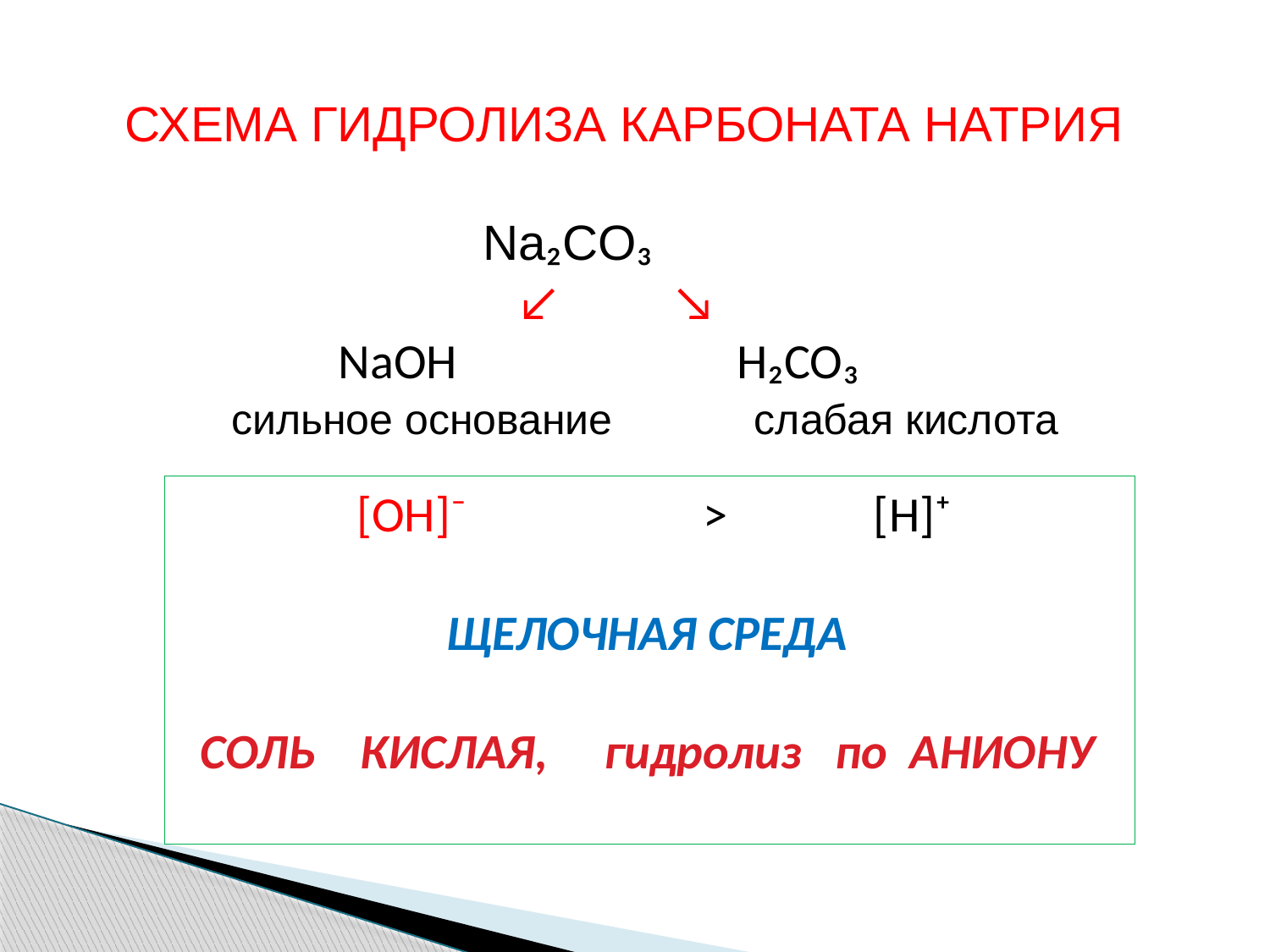

СХЕМА ГИДРОЛИЗА КАРБОНАТА НАТРИЯ

                          Na₂CO₃
                                   ↙          ↘
                   NaOH                         H₂CO₃
сильное основание            слабая кислота
                [OH]⁻                     >             [H]⁺

                        ЩЕЛОЧНАЯ СРЕДА

  СОЛЬ    КИСЛАЯ,     гидролиз   по  АНИОНУ